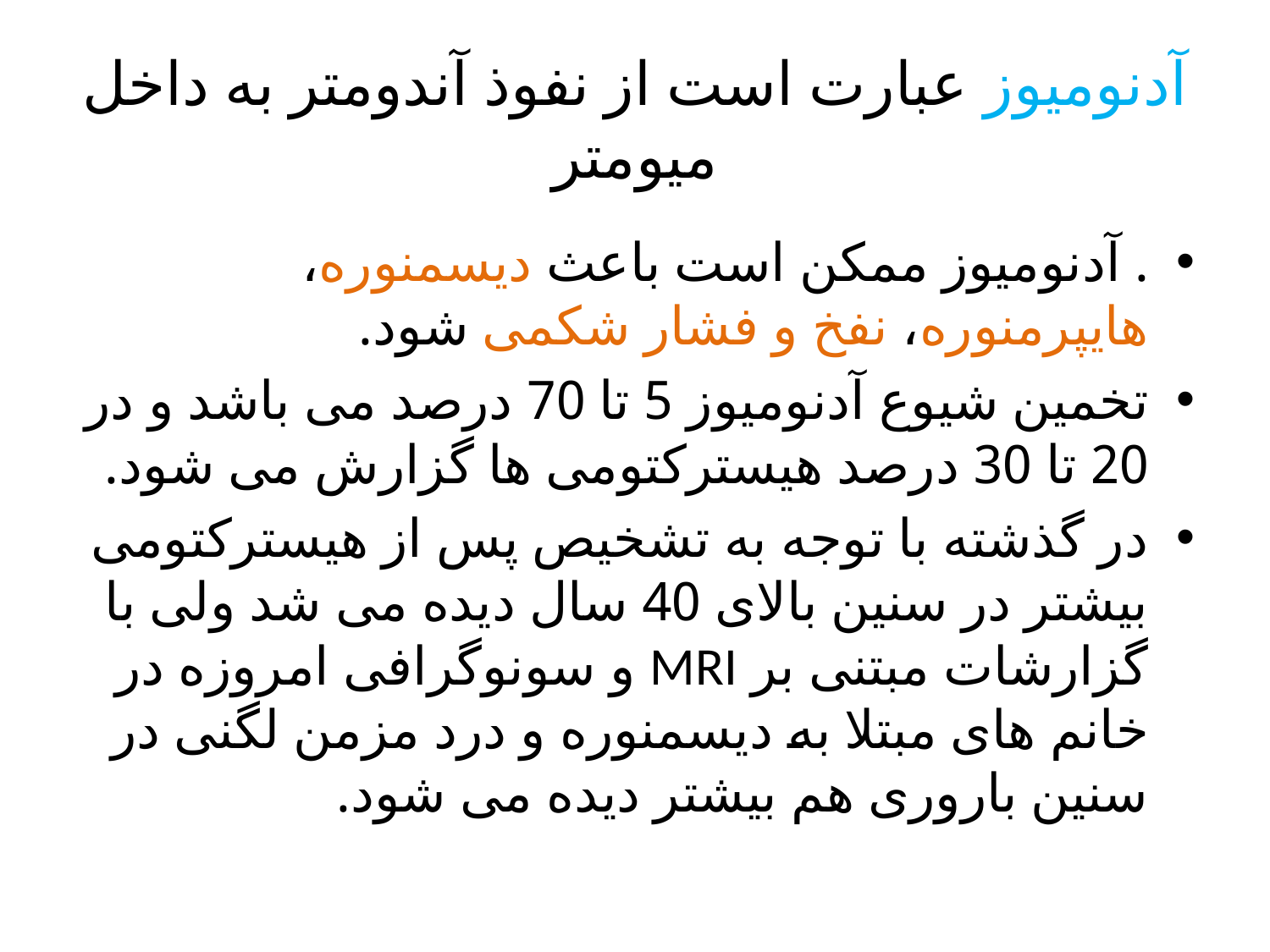

# آدنومیوز عبارت است از نفوذ آندومتر به داخل میومتر
. آدنومیوز ممکن است باعث دیسمنوره، هایپرمنوره، نفخ و فشار شکمی شود.
تخمین شیوع آدنومیوز 5 تا 70 درصد می باشد و در 20 تا 30 درصد هیسترکتومی ها گزارش می شود.
در گذشته با توجه به تشخیص پس از هیسترکتومی بیشتر در سنین بالای 40 سال دیده می شد ولی با گزارشات مبتنی بر MRI و سونوگرافی امروزه در خانم های مبتلا به دیسمنوره و درد مزمن لگنی در سنین باروری هم بیشتر دیده می شود.